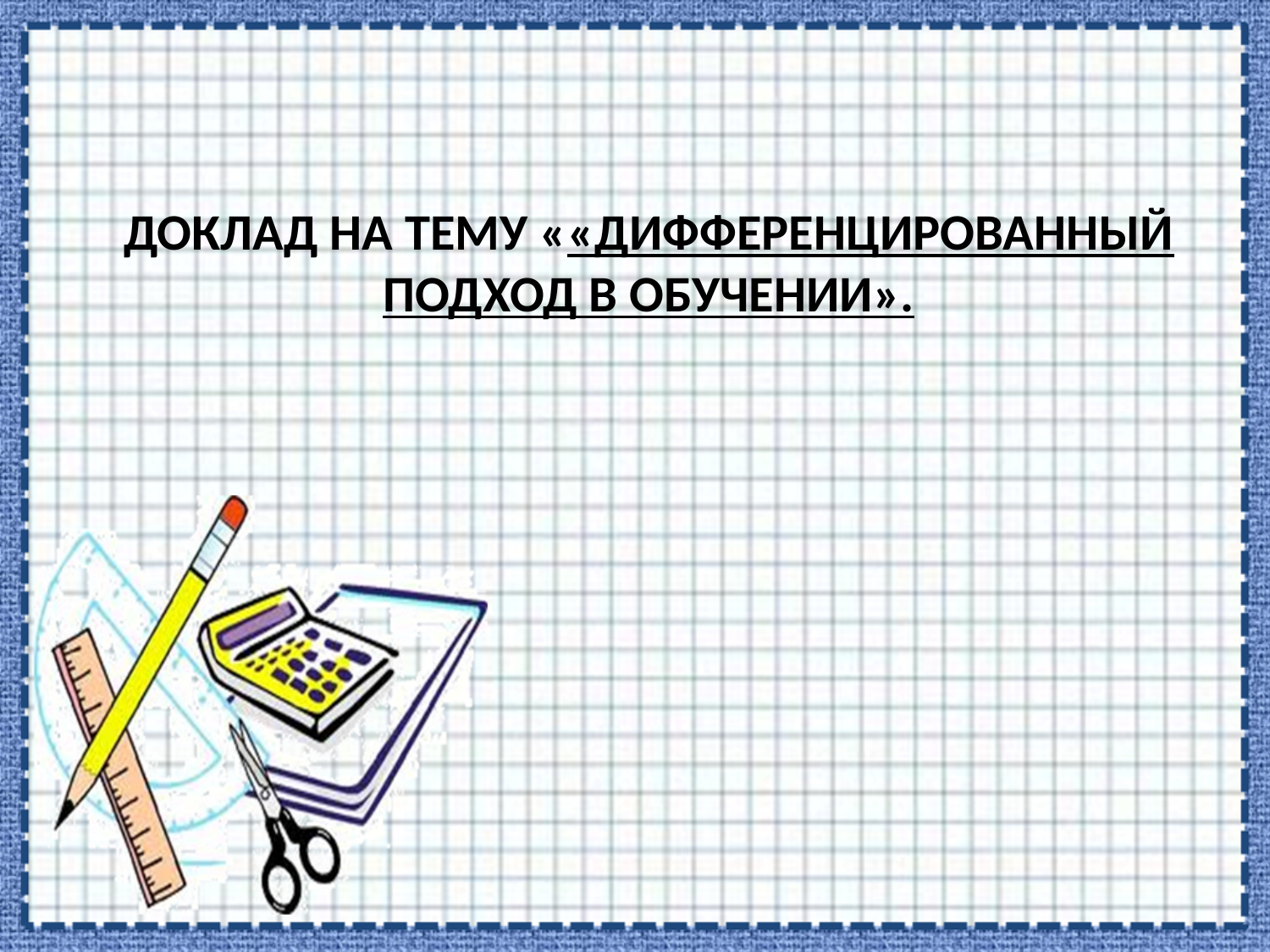

# Доклад на тему ««Дифференцированный подход в обучении».